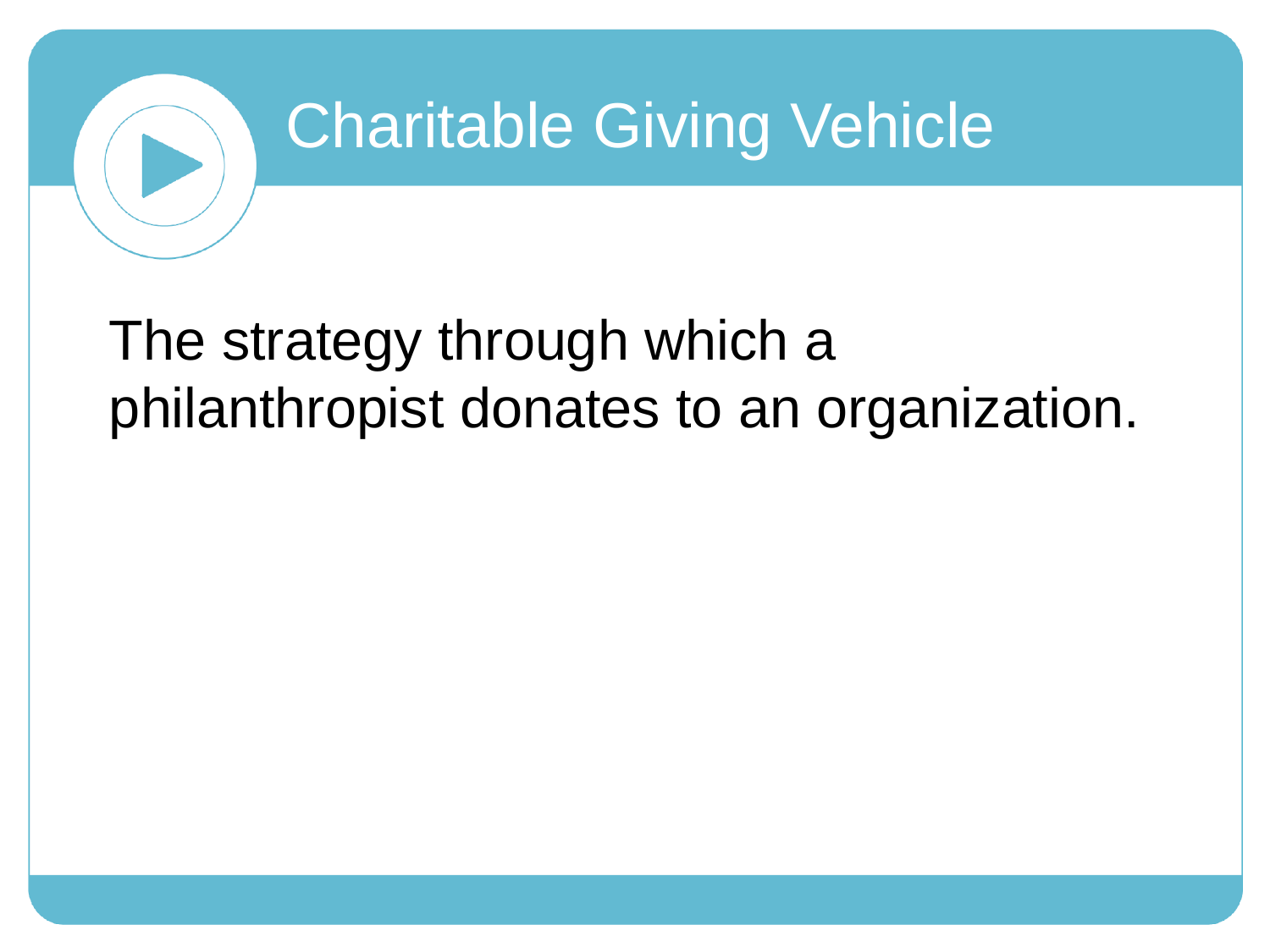

Charitable Giving Vehicle

The strategy through which a philanthropist donates to an organization.